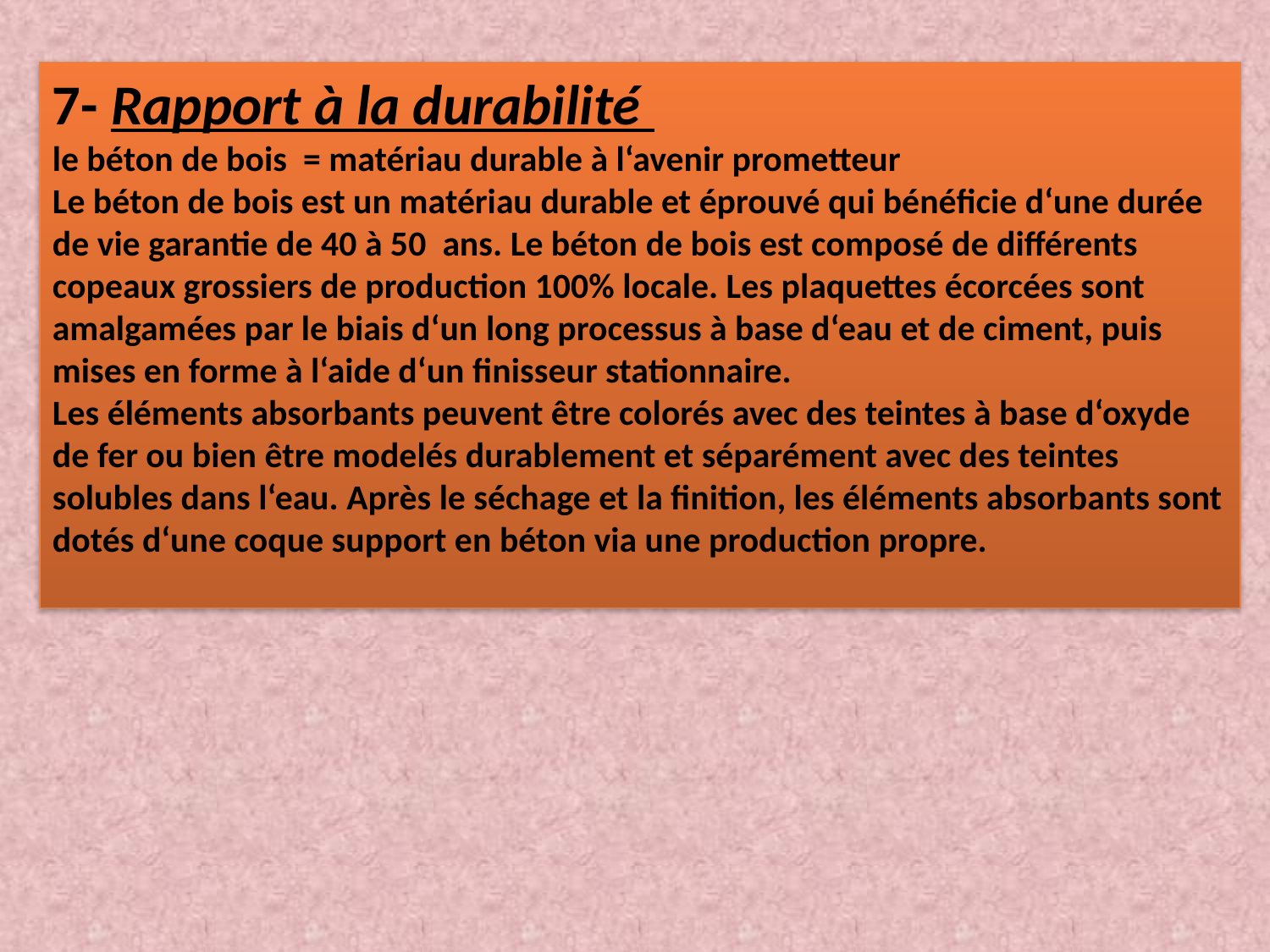

7- Rapport à la durabilité
le béton de bois  = matériau durable à l‘avenir prometteur
Le béton de bois est un matériau durable et éprouvé qui bénéficie d‘une durée de vie garantie de 40 à 50  ans. Le béton de bois est composé de différents copeaux grossiers de production 100% locale. Les plaquettes écorcées sont amalgamées par le biais d‘un long processus à base d‘eau et de ciment, puis mises en forme à l‘aide d‘un finisseur stationnaire.
Les éléments absorbants peuvent être colorés avec des teintes à base d‘oxyde de fer ou bien être modelés durablement et séparément avec des teintes solubles dans l‘eau. Après le séchage et la finition, les éléments absorbants sont dotés d‘une coque support en béton via une production propre.